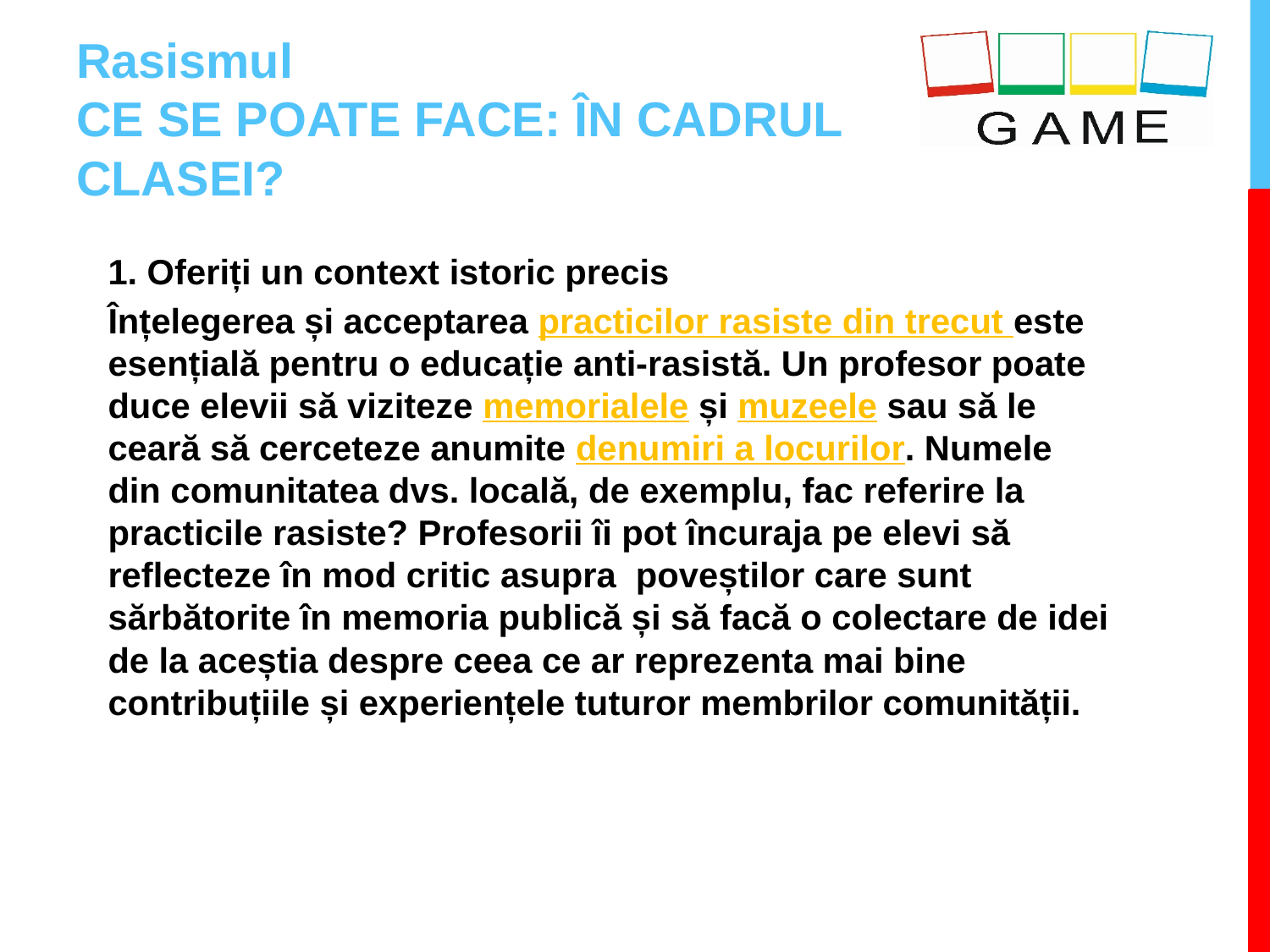

# Rasismul CE SE POATE FACE: ÎN CADRUL CLASEI?
1. Oferiți un context istoric precis
Înțelegerea și acceptarea practicilor rasiste din trecut este esențială pentru o educație anti-rasistă. Un profesor poate duce elevii să viziteze memorialele și muzeele sau să le ceară să cerceteze anumite denumiri a locurilor. Numele din comunitatea dvs. locală, de exemplu, fac referire la practicile rasiste? Profesorii îi pot încuraja pe elevi să reflecteze în mod critic asupra  poveștilor care sunt sărbătorite în memoria publică și să facă o colectare de idei de la aceștia despre ceea ce ar reprezenta mai bine contribuțiile și experiențele tuturor membrilor comunității.